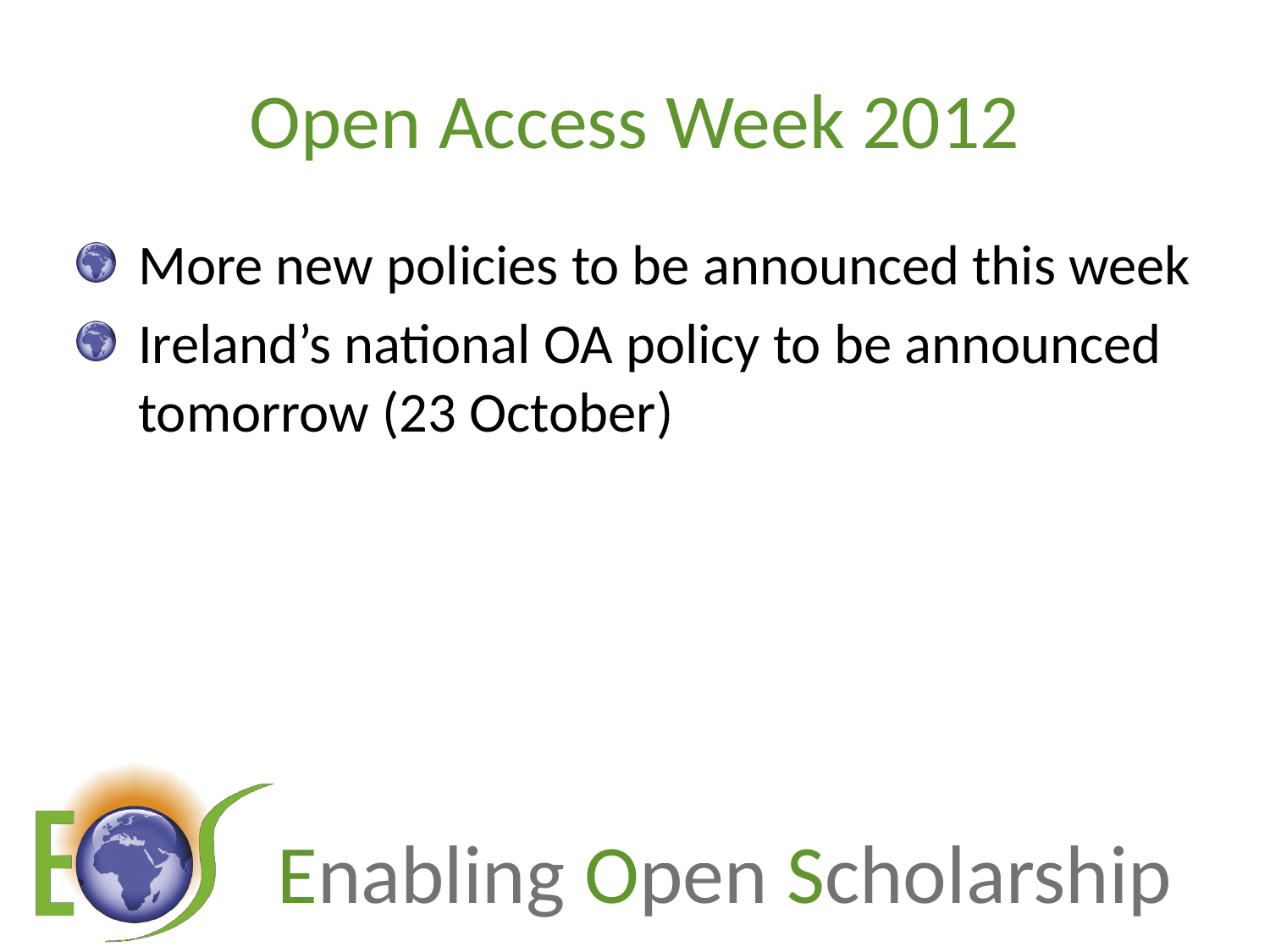

# Open Access Week 2012
More new policies to be announced this week
Ireland’s national OA policy to be announced tomorrow (23 October)